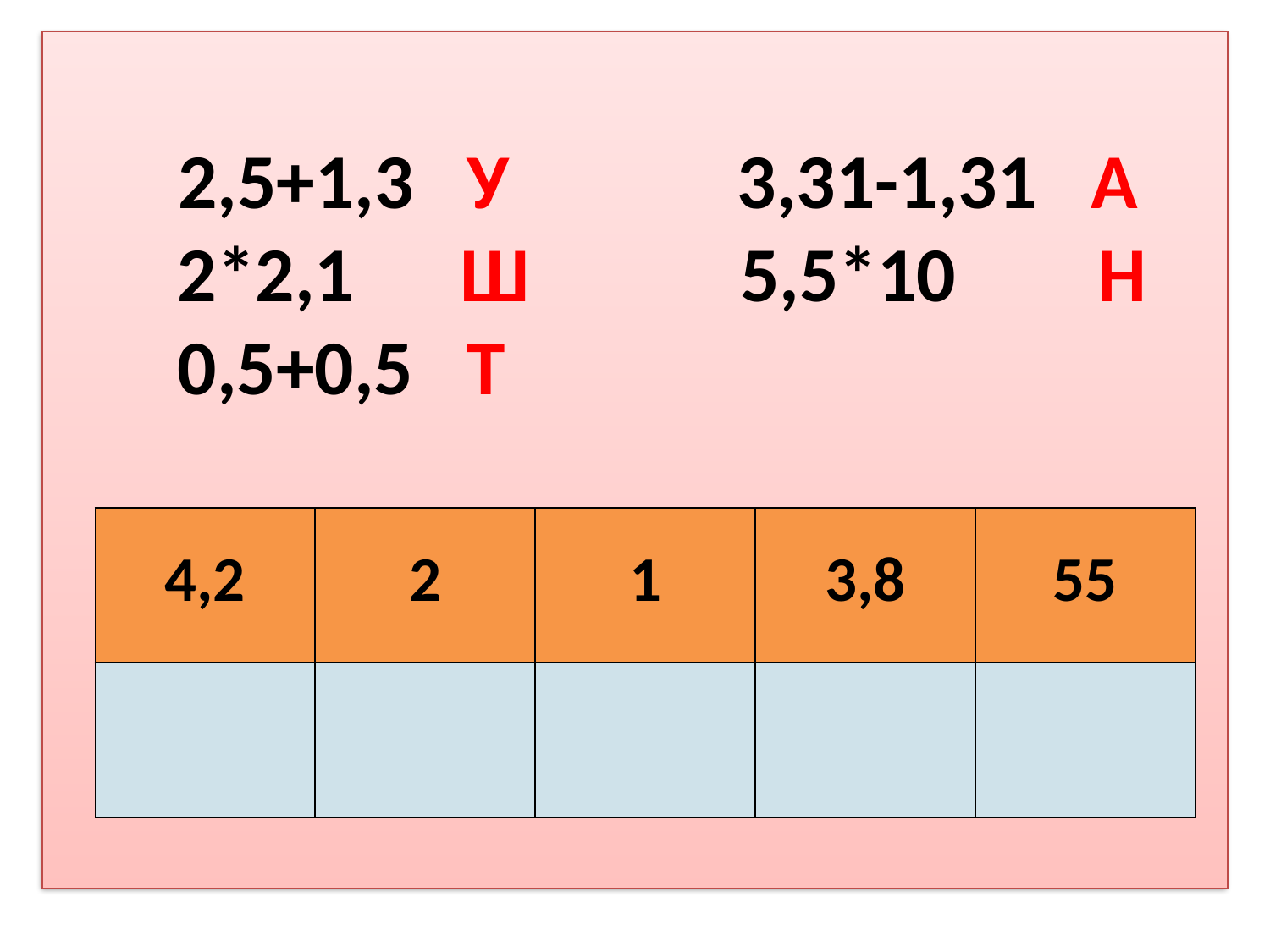

# 2,5+1,3   У             3,31-1,31   А 2*2,1      Ш            5,5*10        Н 0,5+0,5   Т
| 4,2 | 2 | 1 | 3,8 | 55 |
| --- | --- | --- | --- | --- |
|  |  |  |  |  |